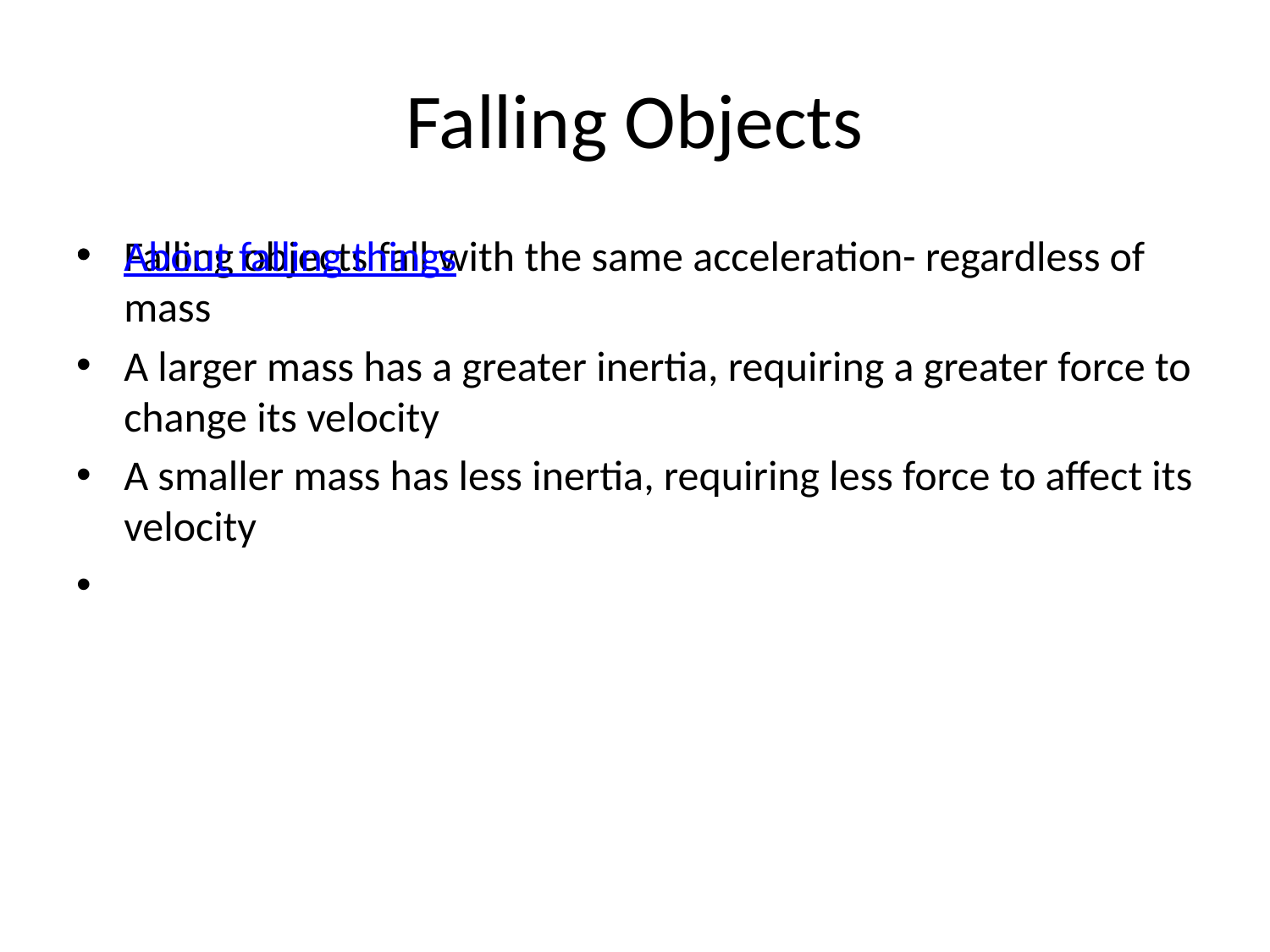

# Falling Objects
Falling objects fall with the same acceleration- regardless of mass
A larger mass has a greater inertia, requiring a greater force to change its velocity
A smaller mass has less inertia, requiring less force to affect its velocity

About falling things